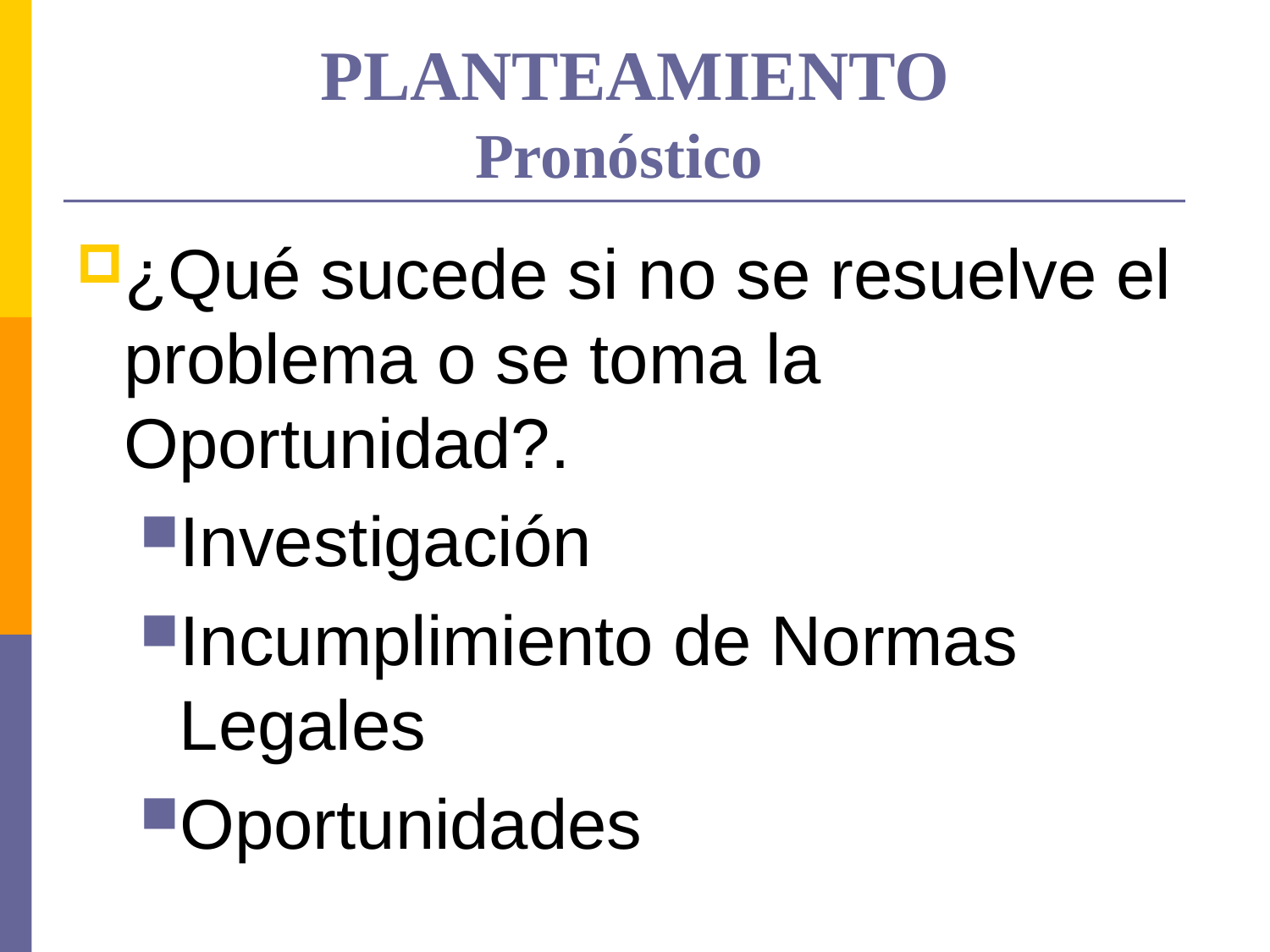

# PLANTEAMIENTO Pronóstico
¿Qué sucede si no se resuelve el problema o se toma la Oportunidad?.
Investigación
Incumplimiento de Normas Legales
Oportunidades